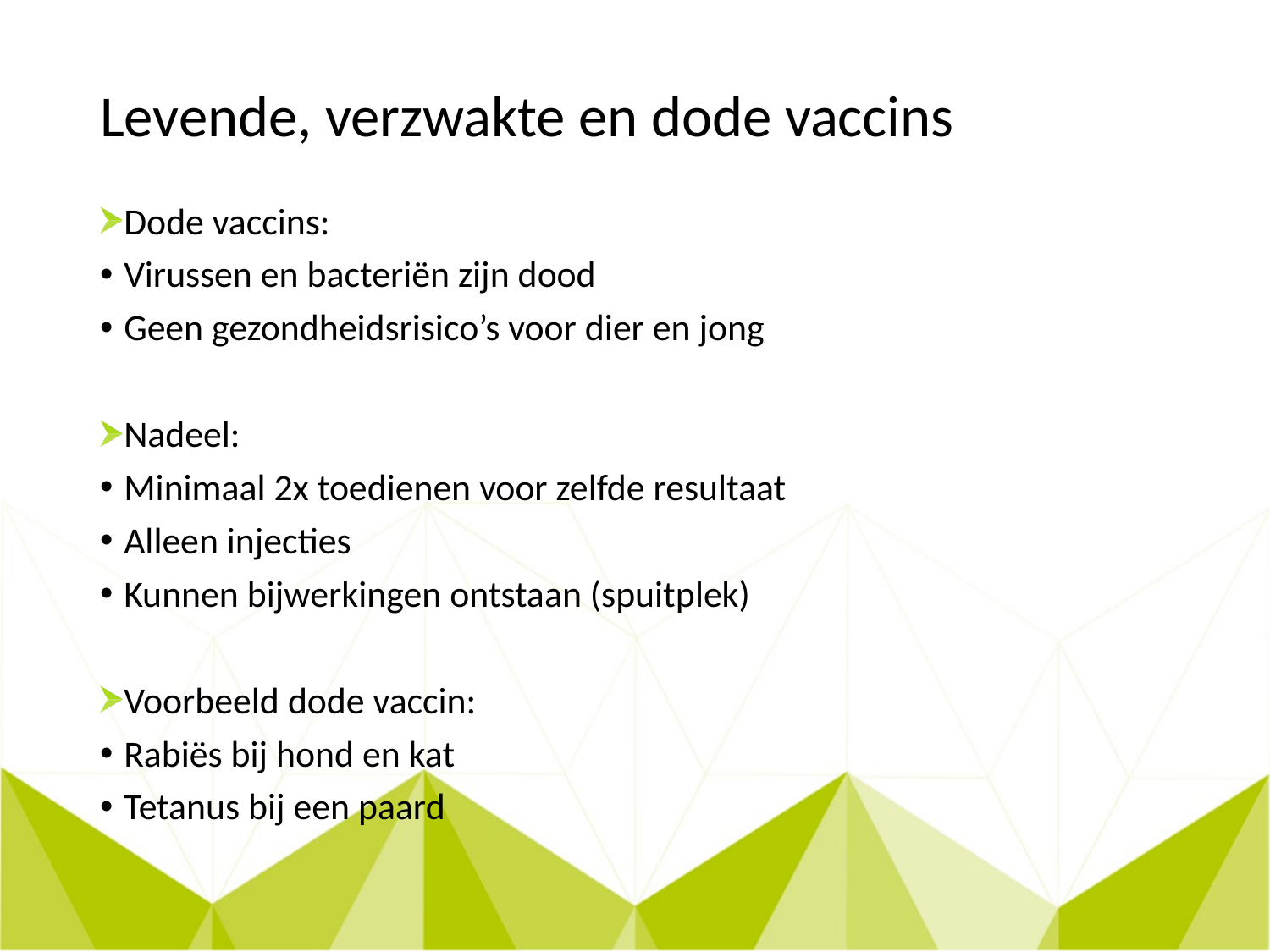

# Levende, verzwakte en dode vaccins
Dode vaccins:
Virussen en bacteriën zijn dood
Geen gezondheidsrisico’s voor dier en jong

Nadeel:
Minimaal 2x toedienen voor zelfde resultaat
Alleen injecties
Kunnen bijwerkingen ontstaan (spuitplek)

Voorbeeld dode vaccin:
Rabiës bij hond en kat
Tetanus bij een paard